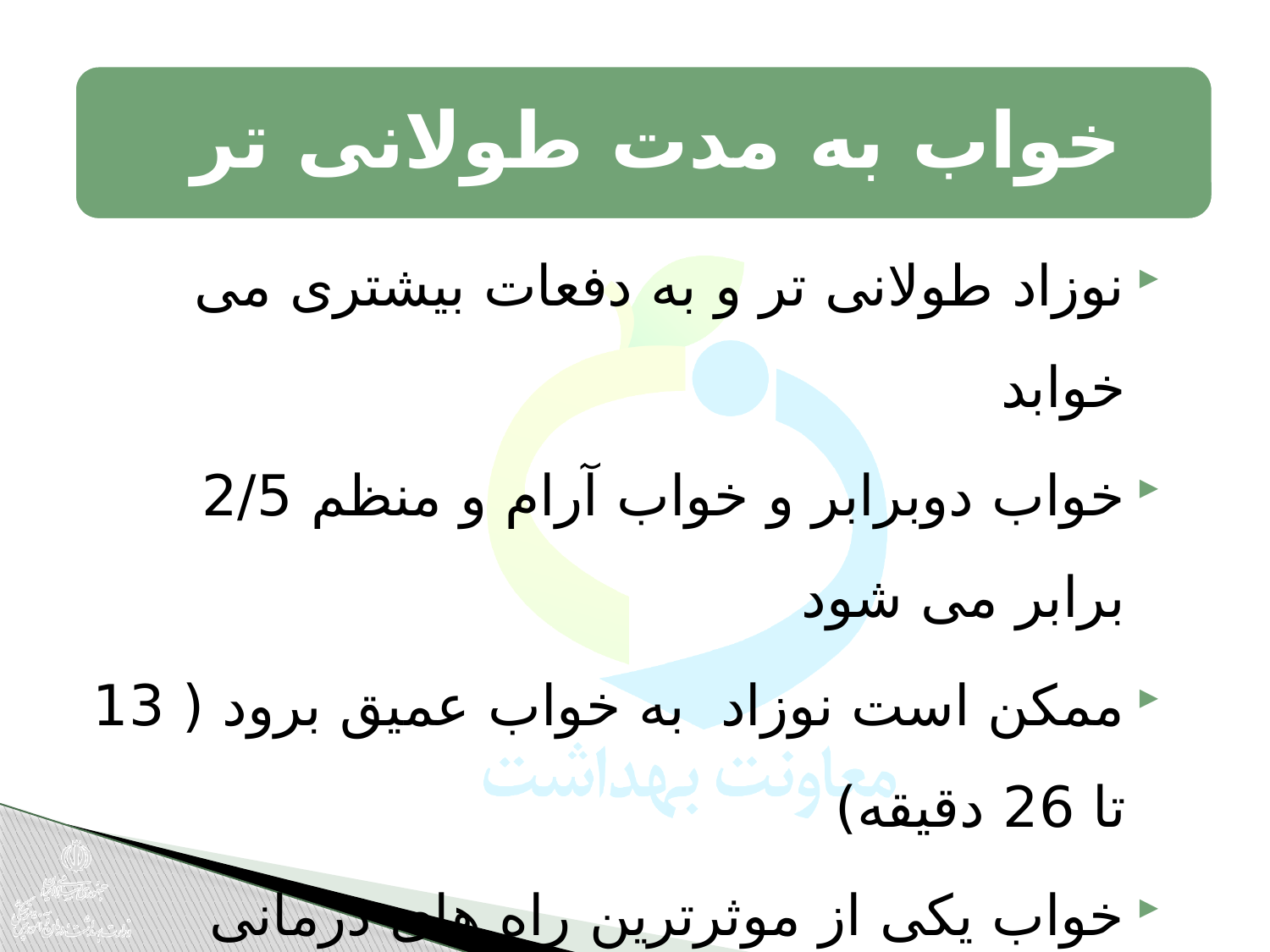

خواب به مدت طولانی تر
نوزاد طولانی تر و به دفعات بیشتری می خوابد
خواب دوبرابر و خواب آرام و منظم 2/5 برابر می شود
ممکن است نوزاد  به خواب عمیق برود ( 13 تا 26 دقیقه)
خواب یکی از موثرترین راه های درمانی است
در صورت کافی بودن خواب نوزاد در زمان هوشیاری( حوالی هفته 38) با مادر ارتباط برقرار می کند